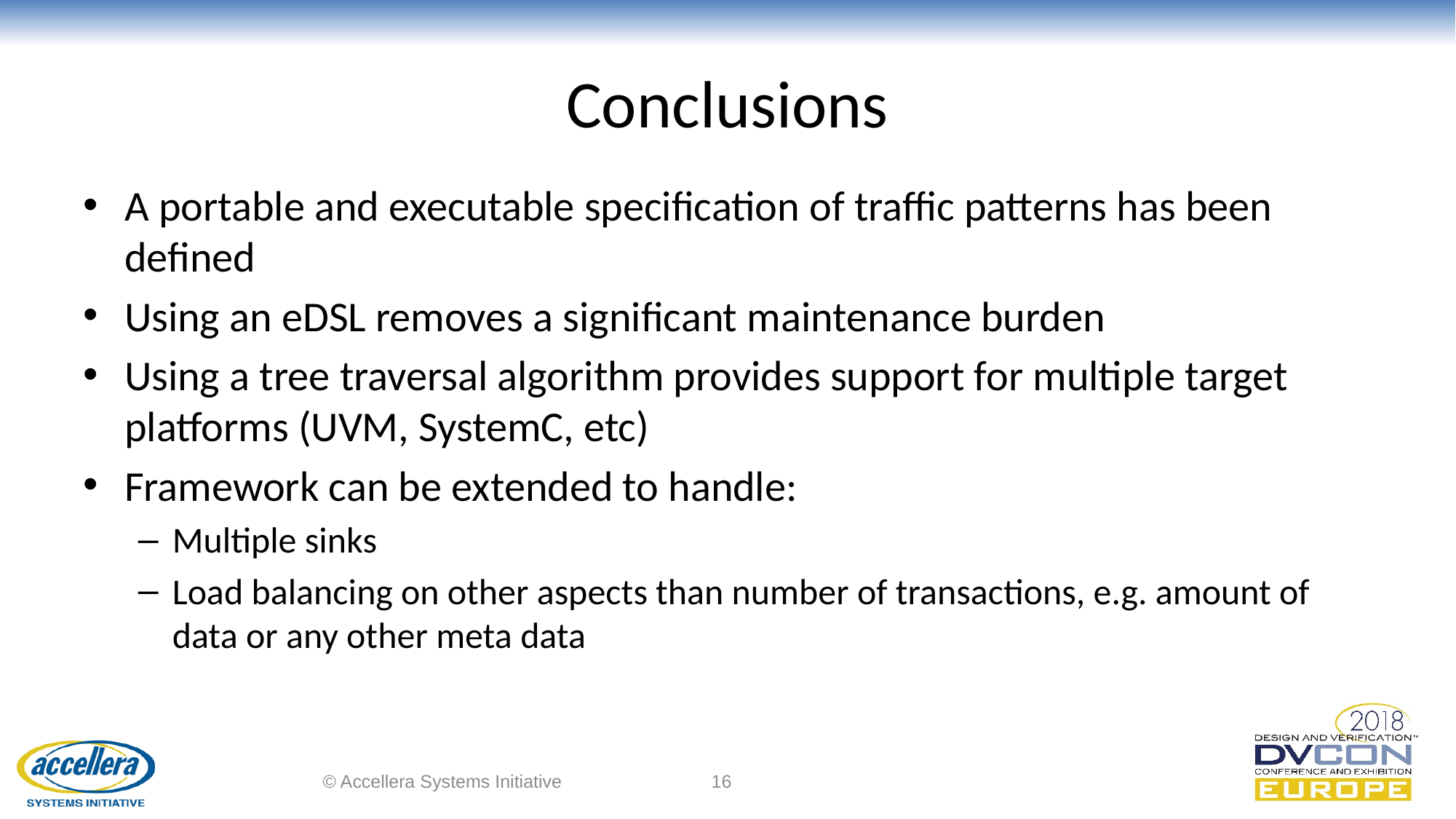

# Conclusions
A portable and executable specification of traffic patterns has been defined
Using an eDSL removes a significant maintenance burden
Using a tree traversal algorithm provides support for multiple target platforms (UVM, SystemC, etc)
Framework can be extended to handle:
Multiple sinks
Load balancing on other aspects than number of transactions, e.g. amount of data or any other meta data
© Accellera Systems Initiative
16